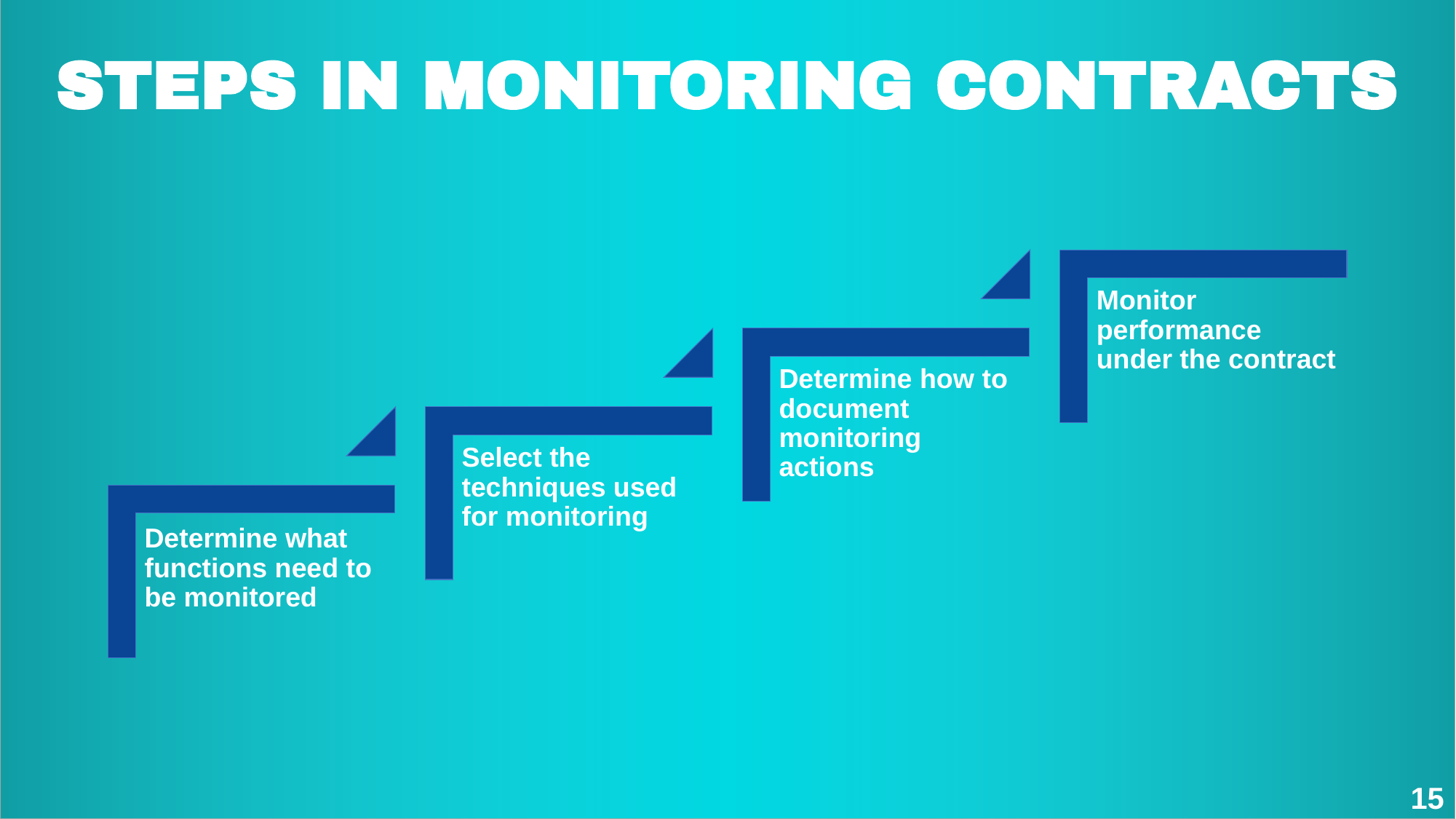

STEPS IN MONITORING CONTRACTS
Determine what functions need to be monitored
Select the techniques used for monitoring
Determine how to document monitoring actions
Monitor performance under the contract
15